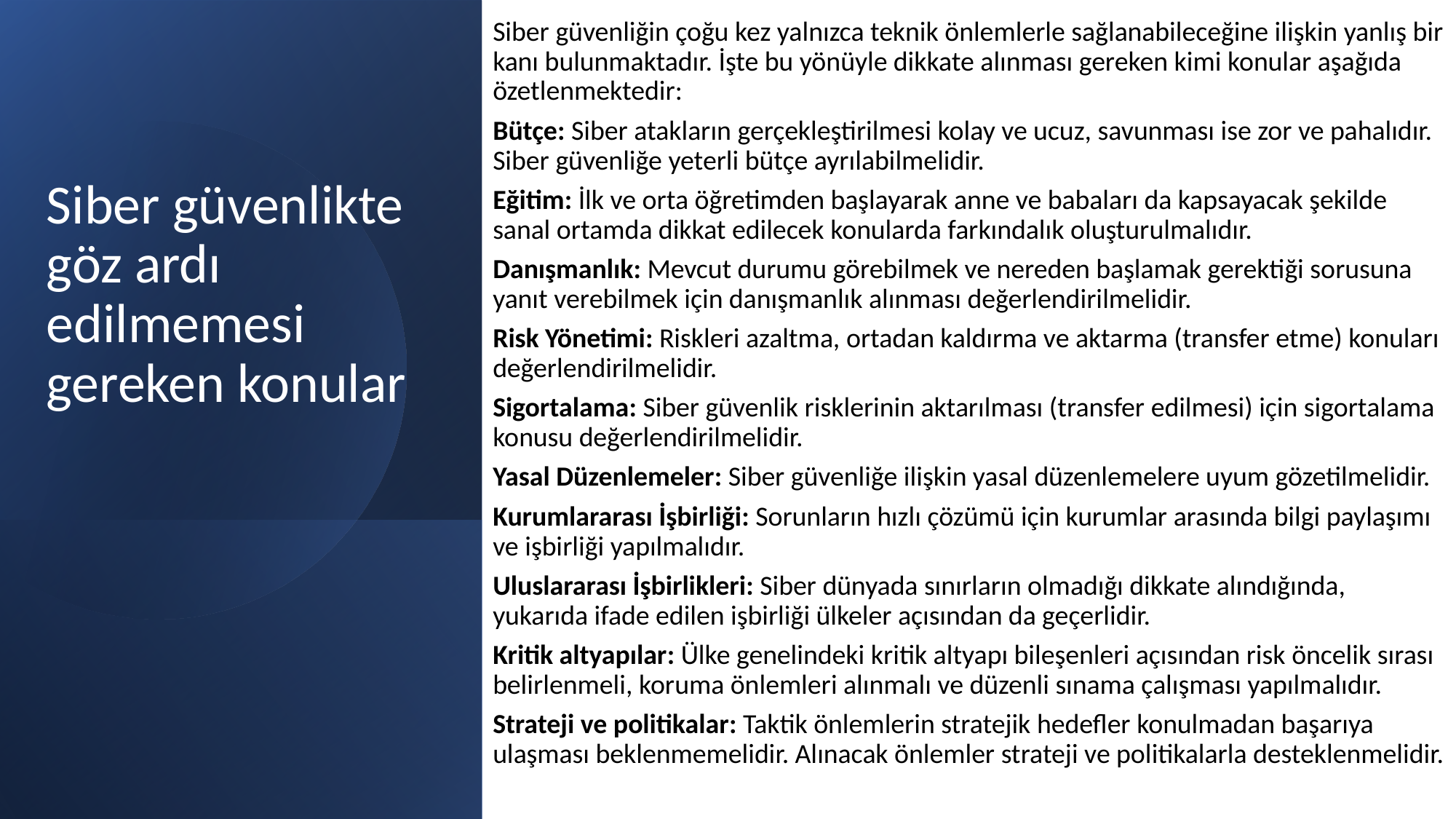

Siber güvenliğin çoğu kez yalnızca teknik önlemlerle sağlanabileceğine ilişkin yanlış bir kanı bulunmaktadır. İşte bu yönüyle dikkate alınması gereken kimi konular aşağıda özetlenmektedir:
Bütçe: Siber atakların gerçekleştirilmesi kolay ve ucuz, savunması ise zor ve pahalıdır. Siber güvenliğe yeterli bütçe ayrılabilmelidir.
Eğitim: İlk ve orta öğretimden başlayarak anne ve babaları da kapsayacak şekilde sanal ortamda dikkat edilecek konularda farkındalık oluşturulmalıdır.
Danışmanlık: Mevcut durumu görebilmek ve nereden başlamak gerektiği sorusuna yanıt verebilmek için danışmanlık alınması değerlendirilmelidir.
Risk Yönetimi: Riskleri azaltma, ortadan kaldırma ve aktarma (transfer etme) konuları değerlendirilmelidir.
Sigortalama: Siber güvenlik risklerinin aktarılması (transfer edilmesi) için sigortalama konusu değerlendirilmelidir.
Yasal Düzenlemeler: Siber güvenliğe ilişkin yasal düzenlemelere uyum gözetilmelidir.
Kurumlararası İşbirliği: Sorunların hızlı çözümü için kurumlar arasında bilgi paylaşımı ve işbirliği yapılmalıdır.
Uluslararası İşbirlikleri: Siber dünyada sınırların olmadığı dikkate alındığında, yukarıda ifade edilen işbirliği ülkeler açısından da geçerlidir.
Kritik altyapılar: Ülke genelindeki kritik altyapı bileşenleri açısından risk öncelik sırası belirlenmeli, koruma önlemleri alınmalı ve düzenli sınama çalışması yapılmalıdır.
Strateji ve politikalar: Taktik önlemlerin stratejik hedefler konulmadan başarıya ulaşması beklenmemelidir. Alınacak önlemler strateji ve politikalarla desteklenmelidir.

# Siber güvenlikte göz ardı edilmemesi gereken konular